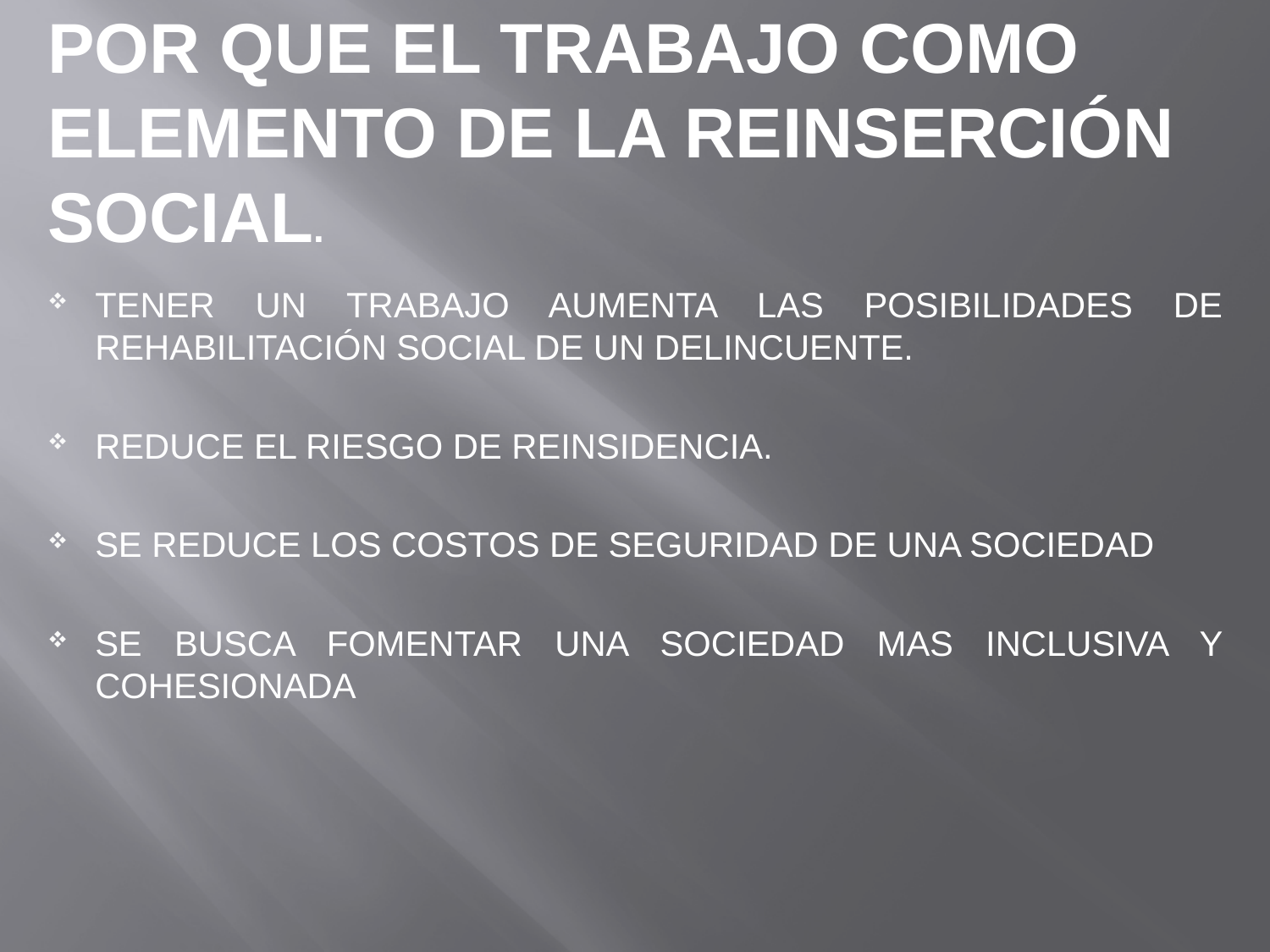

# POR QUE EL TRABAJO COMO ELEMENTO DE LA REINSERCIÓN SOCIAL.
TENER UN TRABAJO AUMENTA LAS POSIBILIDADES DE REHABILITACIÓN SOCIAL DE UN DELINCUENTE.

REDUCE EL RIESGO DE REINSIDENCIA.

SE REDUCE LOS COSTOS DE SEGURIDAD DE UNA SOCIEDAD

SE BUSCA FOMENTAR UNA SOCIEDAD MAS INCLUSIVA Y COHESIONADA